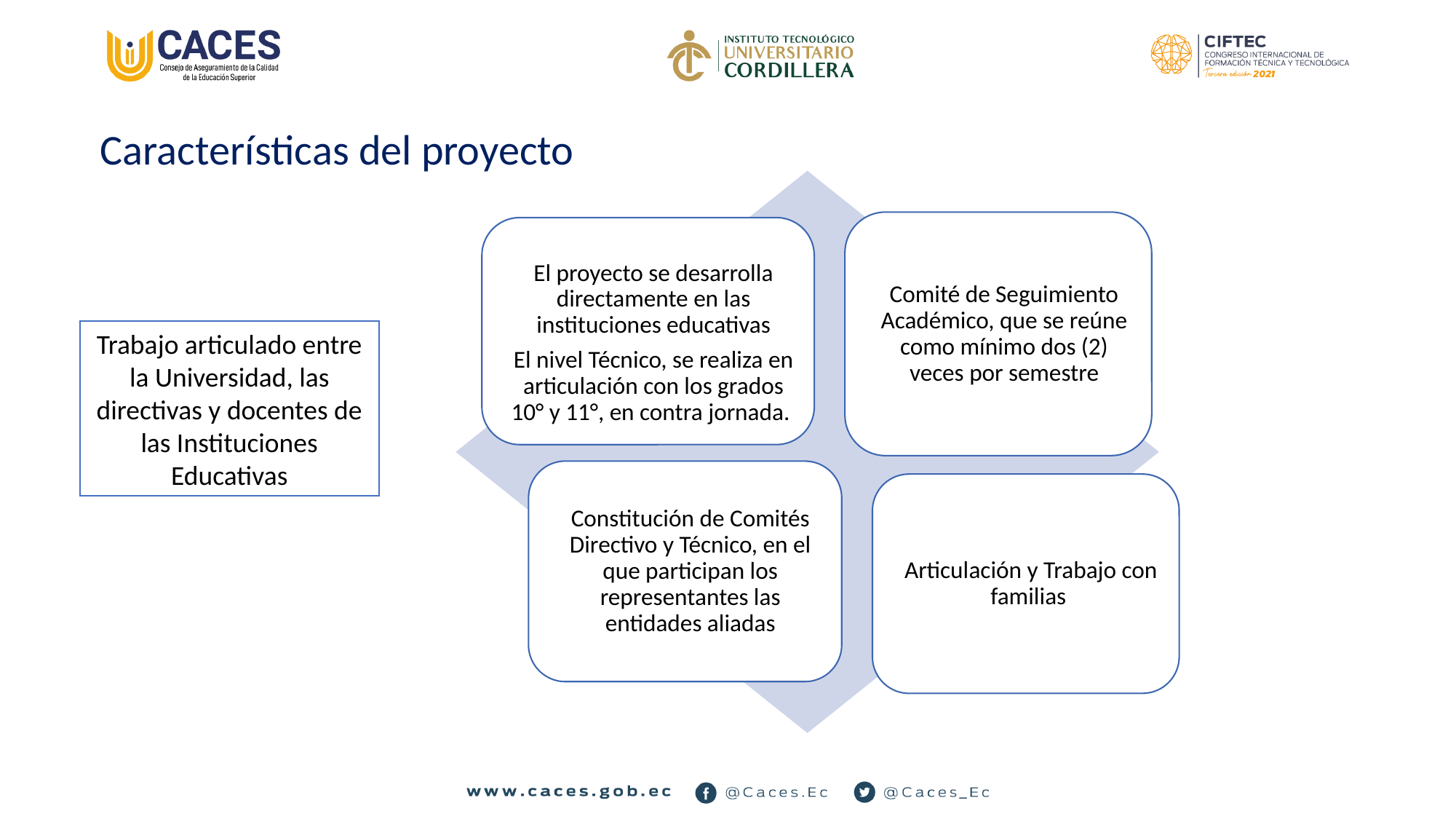

Características del proyecto

El proyecto se desarrolla directamente en las instituciones educativas
El nivel Técnico, se realiza en articulación con los grados 10° y 11°, en contra jornada.
Comité de Seguimiento Académico, que se reúne como mínimo dos (2) veces por semestre
Constitución de Comités Directivo y Técnico, en el que participan los representantes las entidades aliadas
Articulación y Trabajo con familias
Trabajo articulado entre la Universidad, las directivas y docentes de las Instituciones Educativas